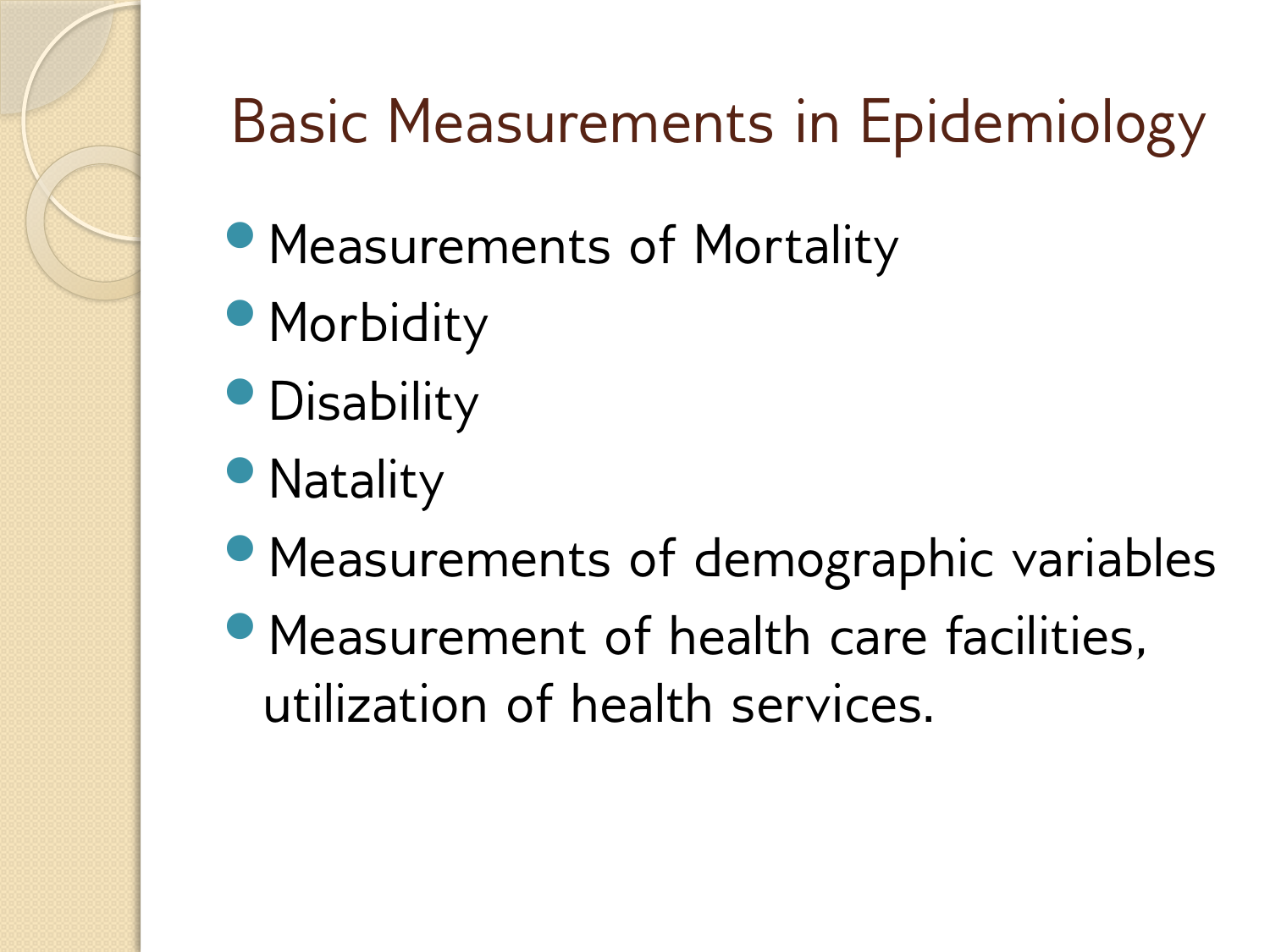

# Basic Measurements in Epidemiology
Measurements of Mortality
Morbidity
Disability
Natality
Measurements of demographic variables
Measurement of health care facilities, utilization of health services.